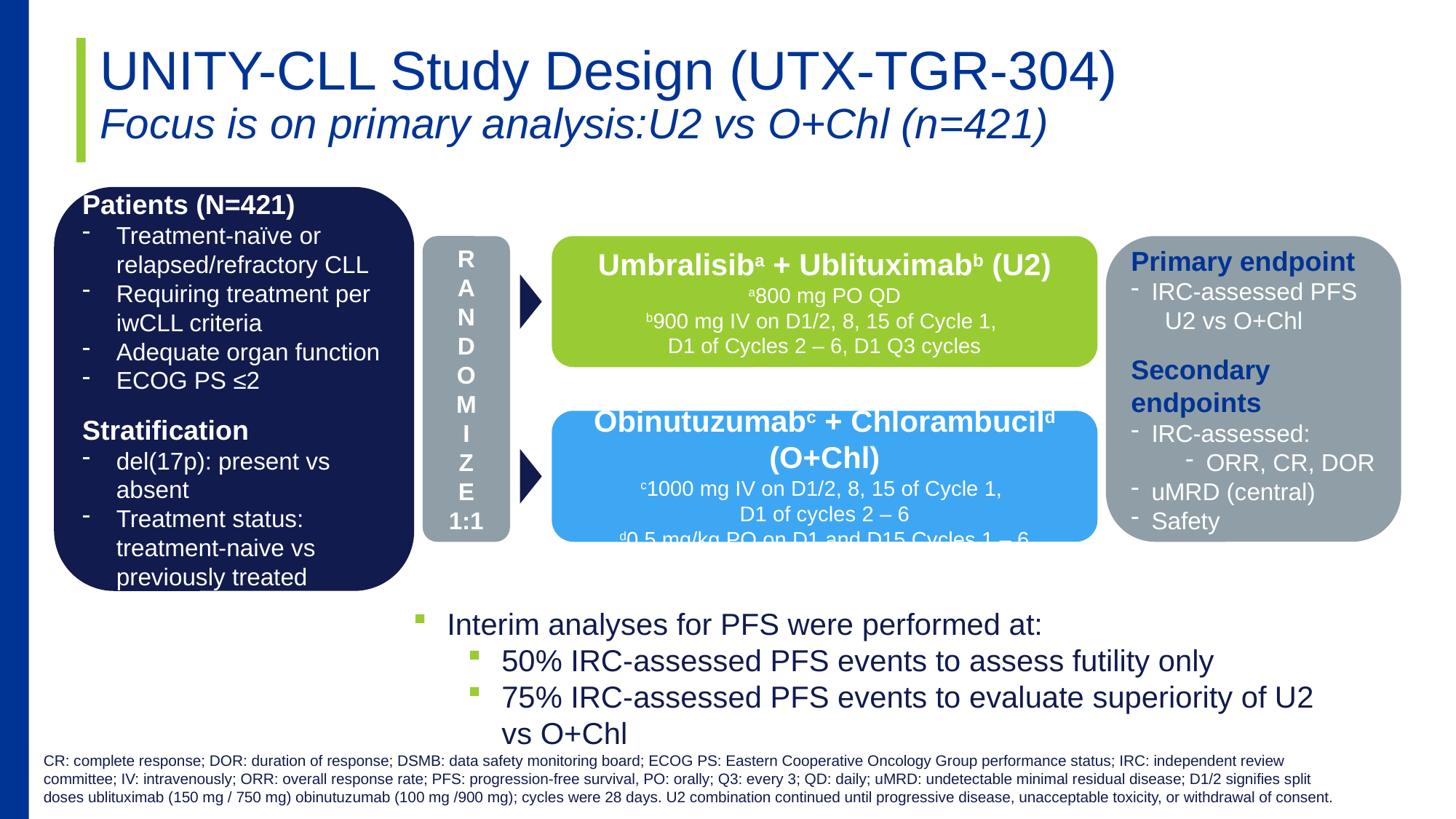

# UNITY-CLL Study Design (UTX-TGR-304) Focus is on primary analysis:U2 vs O+Chl (n=421)
Patients (N=421)
Treatment-naïve or relapsed/refractory CLL
Requiring treatment per iwCLL criteria
Adequate organ function
ECOG PS ≤2

Stratification
del(17p): present vs absent
Treatment status: treatment-naive vs previously treated
R
A
N
D
O
M
I
Z
E
1:1
Umbralisiba + Ublituximabb (U2)
a800 mg PO QD
b900 mg IV on D1/2, 8, 15 of Cycle 1,
D1 of Cycles 2 – 6, D1 Q3 cycles
Obinutuzumabc + Chlorambucild (O+Chl)
c1000 mg IV on D1/2, 8, 15 of Cycle 1,
D1 of cycles 2 – 6
d0.5 mg/kg PO on D1 and D15 Cycles 1 – 6

Primary endpoint
IRC-assessed PFS       U2 vs O+Chl

Secondary endpoints
IRC-assessed:
ORR, CR, DOR
uMRD (central)
Safety
Interim analyses for PFS were performed at:
50% IRC-assessed PFS events to assess futility only
75% IRC-assessed PFS events to evaluate superiority of U2 vs O+Chl
CR: complete response; DOR: duration of response; DSMB: data safety monitoring board; ECOG PS: Eastern Cooperative Oncology Group performance status; IRC: independent review committee; IV: intravenously; ORR: overall response rate; PFS: progression-free survival, PO: orally; Q3: every 3; QD: daily; uMRD: undetectable minimal residual disease; D1/2 signifies split doses ublituximab (150 mg / 750 mg) obinutuzumab (100 mg /900 mg); cycles were 28 days. U2 combination continued until progressive disease, unacceptable toxicity, or withdrawal of consent.